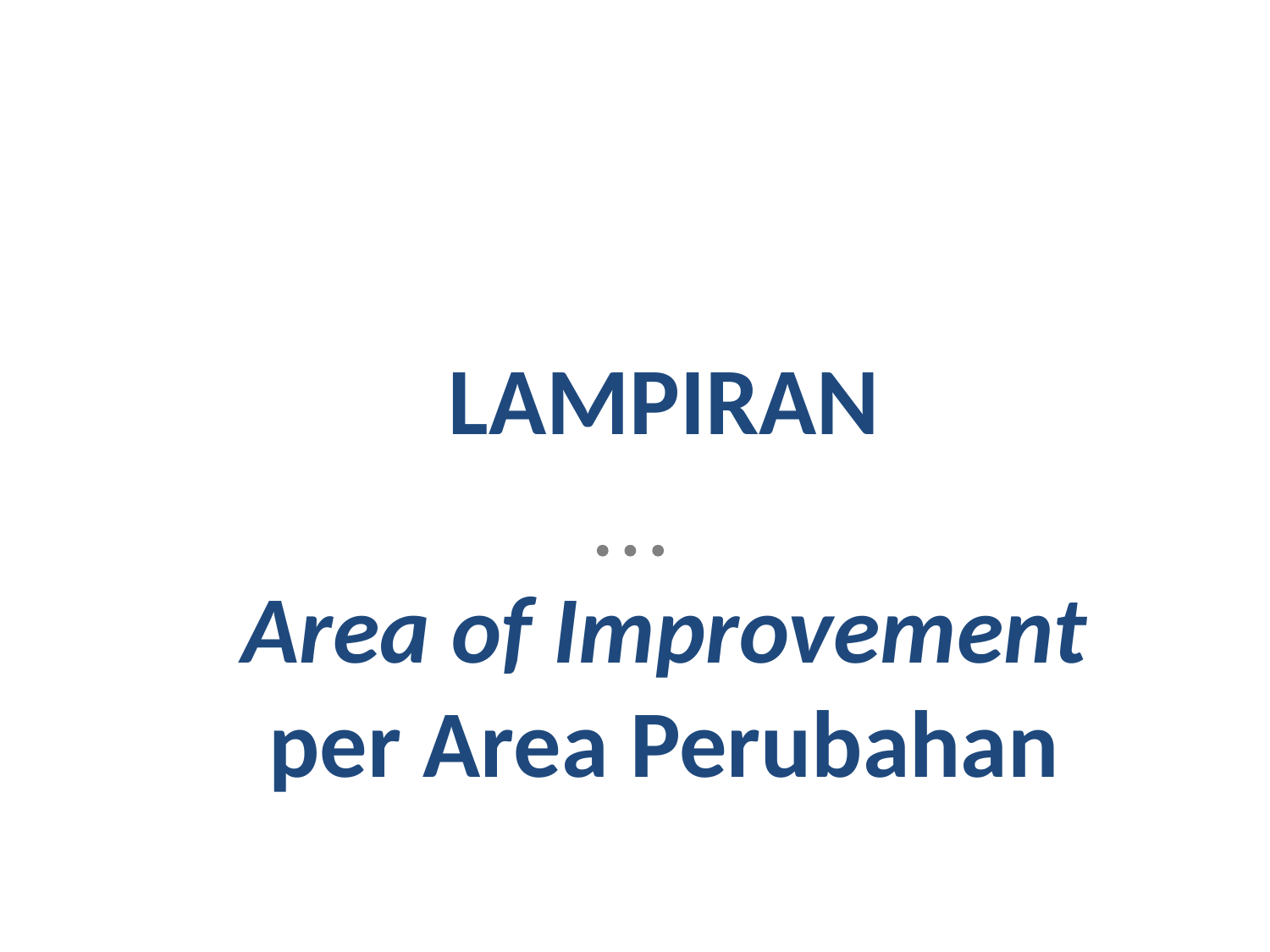

# LAMPIRAN Area of Improvement per Area Perubahan